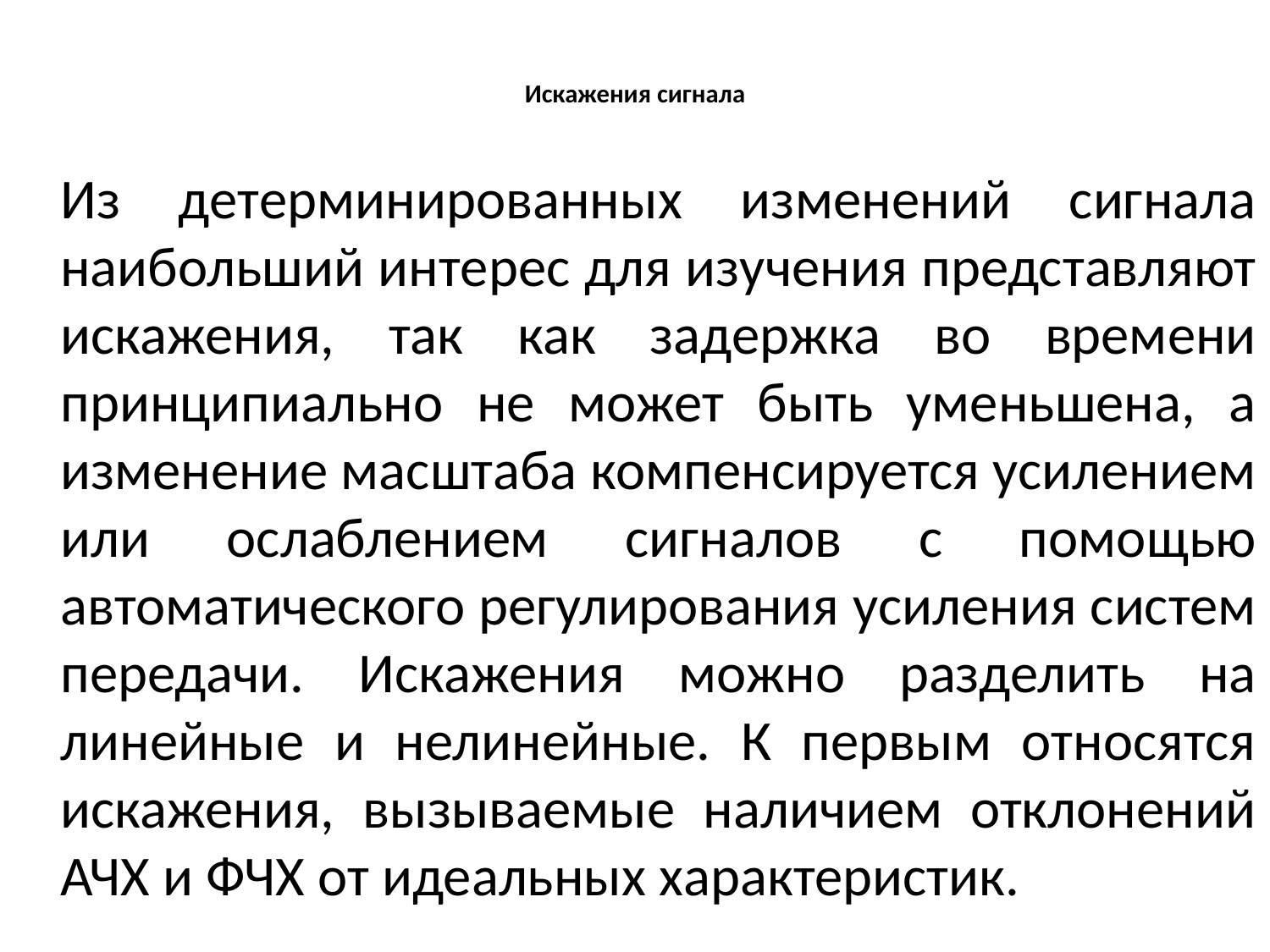

# Искажения сигнала
	Из детерминированных изменений сигнала наибольший интерес для изучения представляют искажения, так как задержка во времени принципиально не может быть уменьшена, а изменение масштаба компенсируется усилением или ослаблением сигналов с помощью автоматического регулирования усиления систем передачи. Искажения можно разделить на линейные и нелинейные. К первым относятся искажения, вызываемые наличием отклонений АЧХ и ФЧХ от идеальных характеристик.